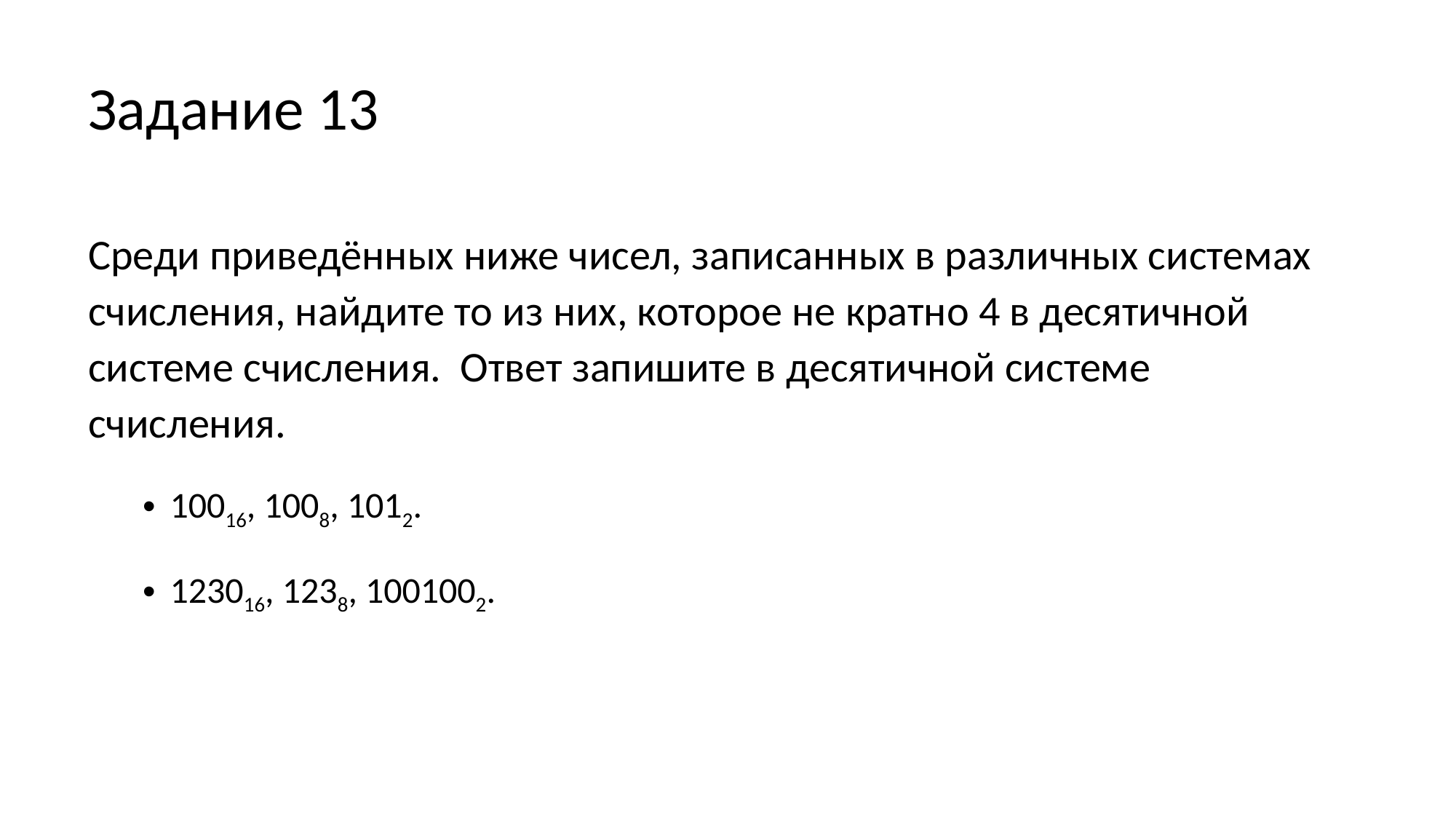

# Задание 13
Среди приведённых ниже чисел, записанных в различных системах счисления, найдите то из них, которое не кратно 4 в десятичной системе счисления.  Ответ запишите в десятичной системе счисления.
10016, 1008, 1012.
123016, 1238, 1001002.